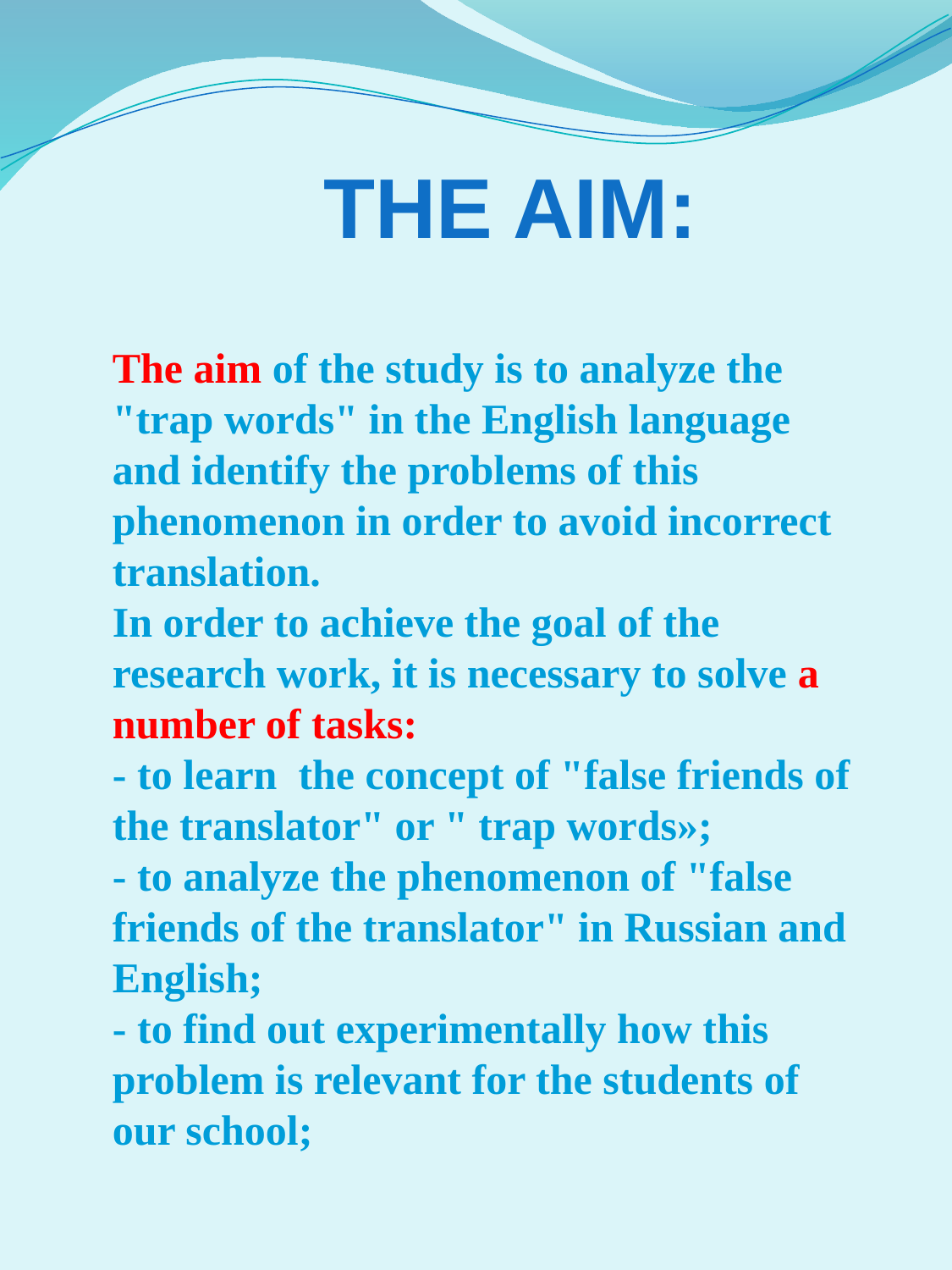

# The aim:
The aim of the study is to analyze the "trap words" in the English language and identify the problems of this phenomenon in order to avoid incorrect translation.
In order to achieve the goal of the research work, it is necessary to solve a number of tasks:
- to learn  the concept of "false friends of the translator" or " trap words»;
- to analyze the phenomenon of "false friends of the translator" in Russian and English;
- to find out experimentally how this problem is relevant for the students of our school;